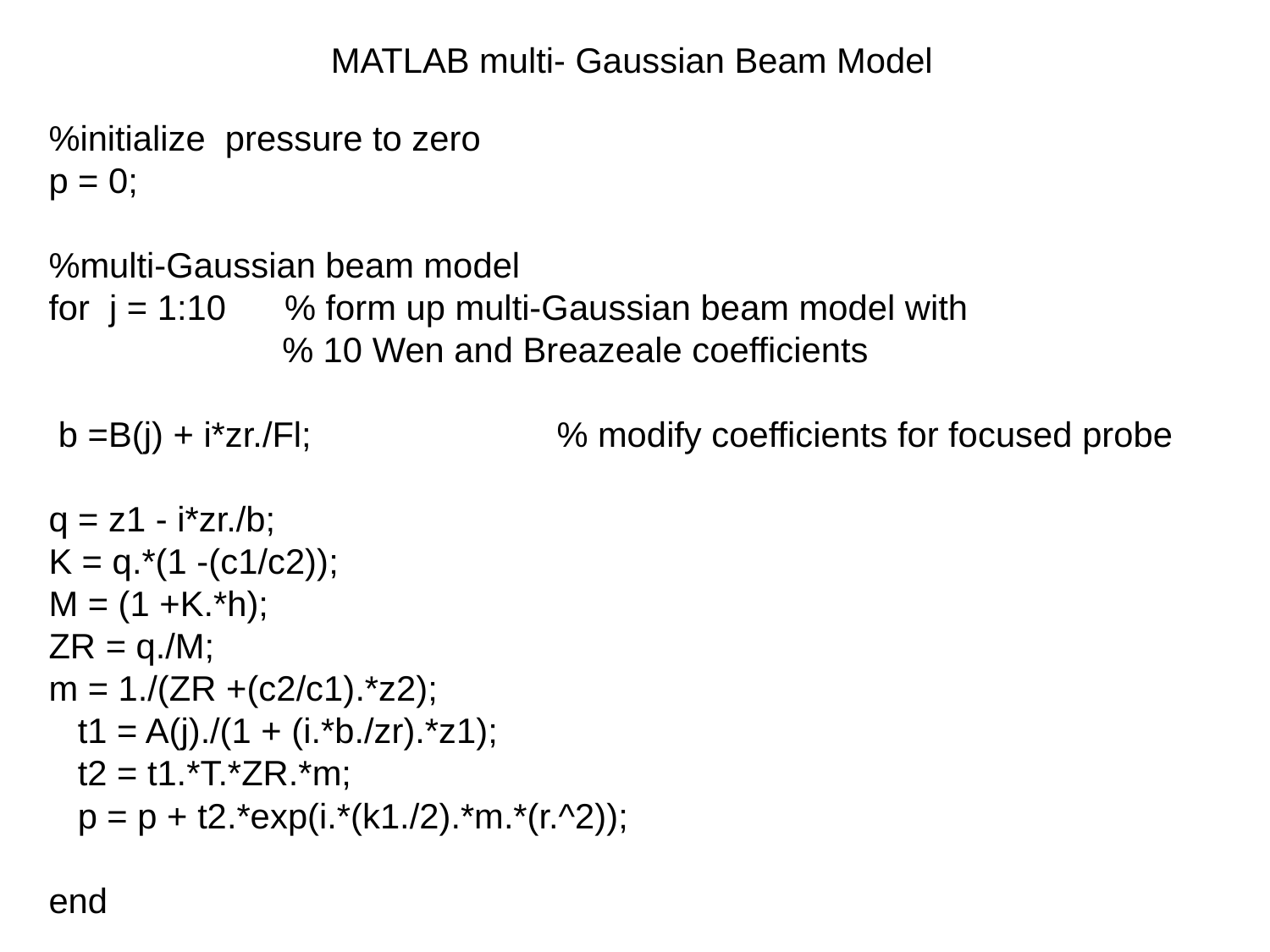

MATLAB multi- Gaussian Beam Model
%initialize  pressure to zero
p = 0;

%multi-Gaussian beam model
for  j = 1:10      % form up multi-Gaussian beam model with
                        % 10 Wen and Breazeale coefficients

 b =B(j) + i*zr./Fl;		% modify coefficients for focused probe

q = z1 - i*zr./b;
K = q.*(1 -(c1/c2));
M = (1 +K.*h);
ZR = q./M;
m = 1./(ZR +(c2/c1).*z2);
   t1 = A(j)./(1 + (i.*b./zr).*z1);
   t2 = t1.*T.*ZR.*m;
   p = p + t2.*exp(i.*(k1./2).*m.*(r.^2));

end